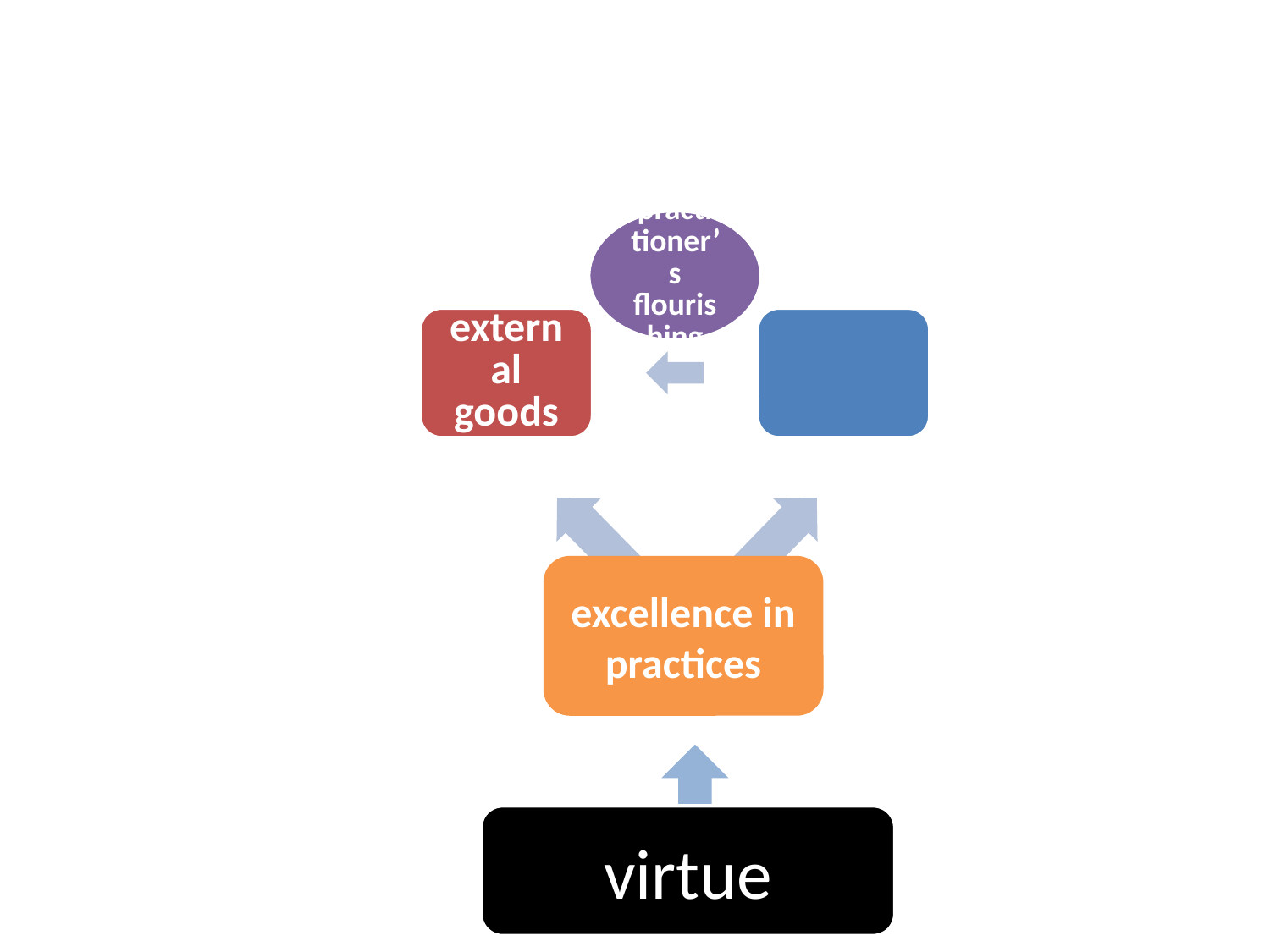

practitioner’s flourishing
external goods

excellence in practices

virtue